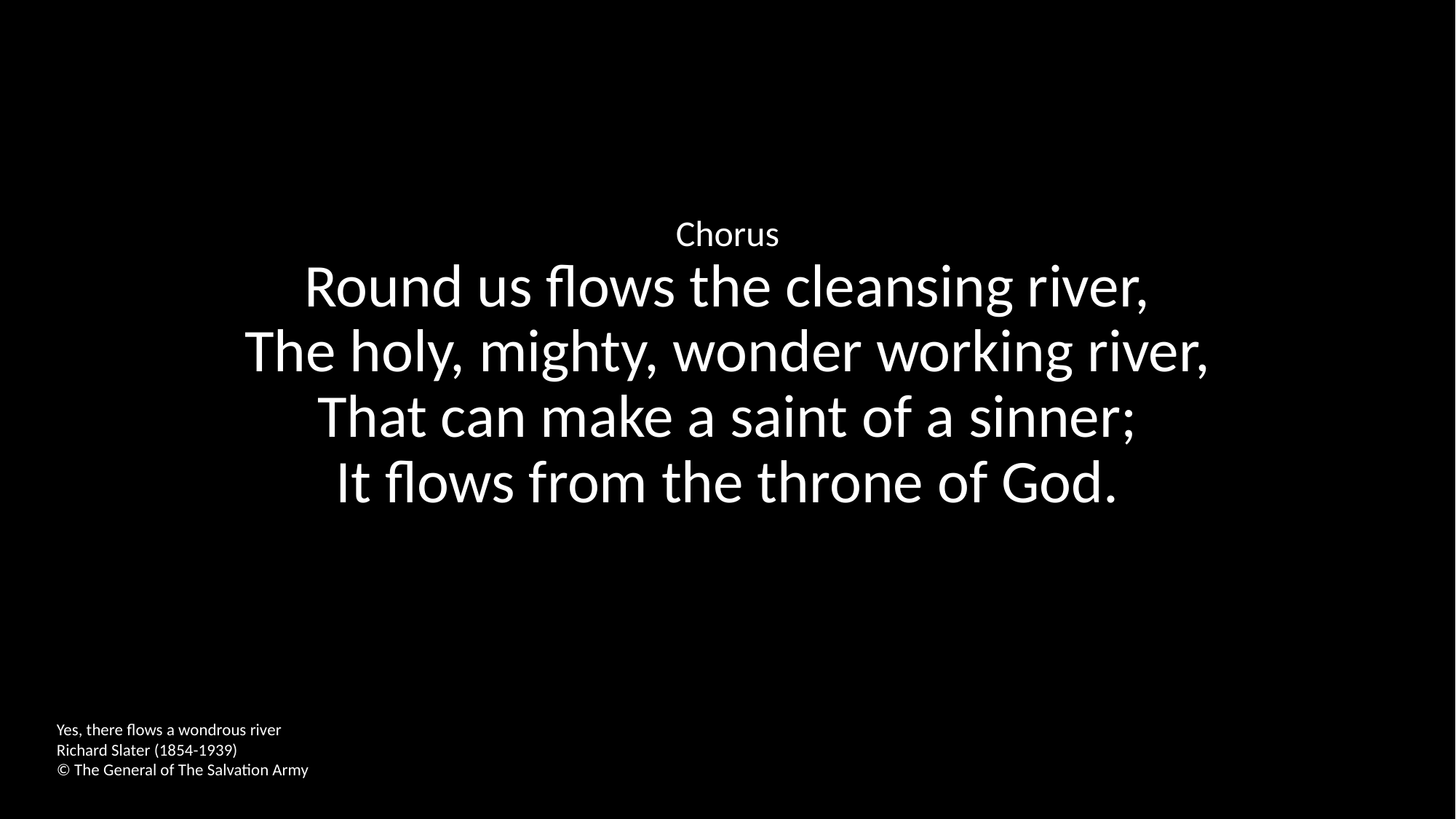

Chorus
Round us flows the cleansing river,
The holy, mighty, wonder working river,
That can make a saint of a sinner;
It flows from the throne of God.
Yes, there flows a wondrous river
Richard Slater (1854-1939)
© The General of The Salvation Army